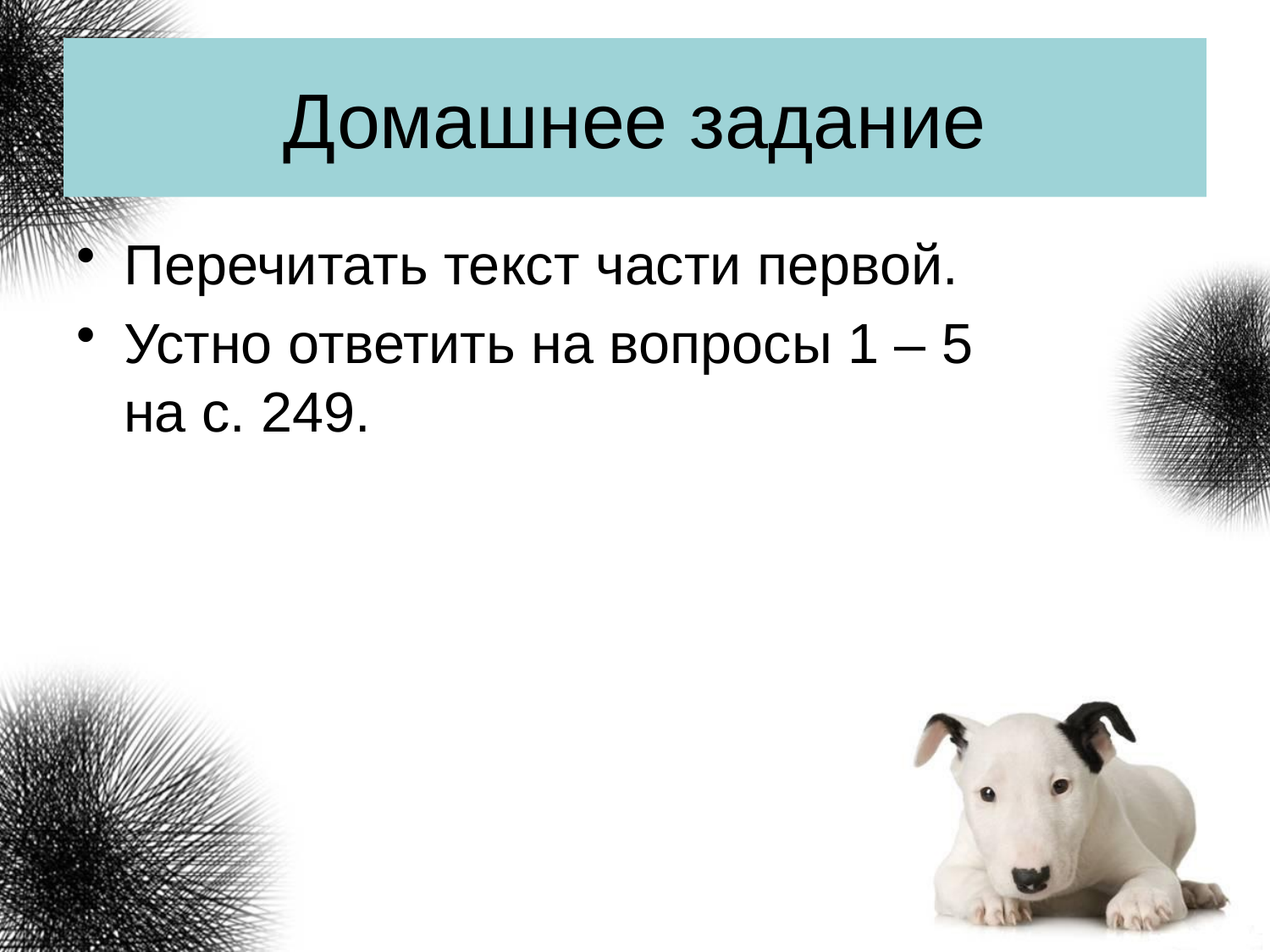

# Домашнее задание
Перечитать текст части первой.
Устно ответить на вопросы 1 – 5               на с. 249.